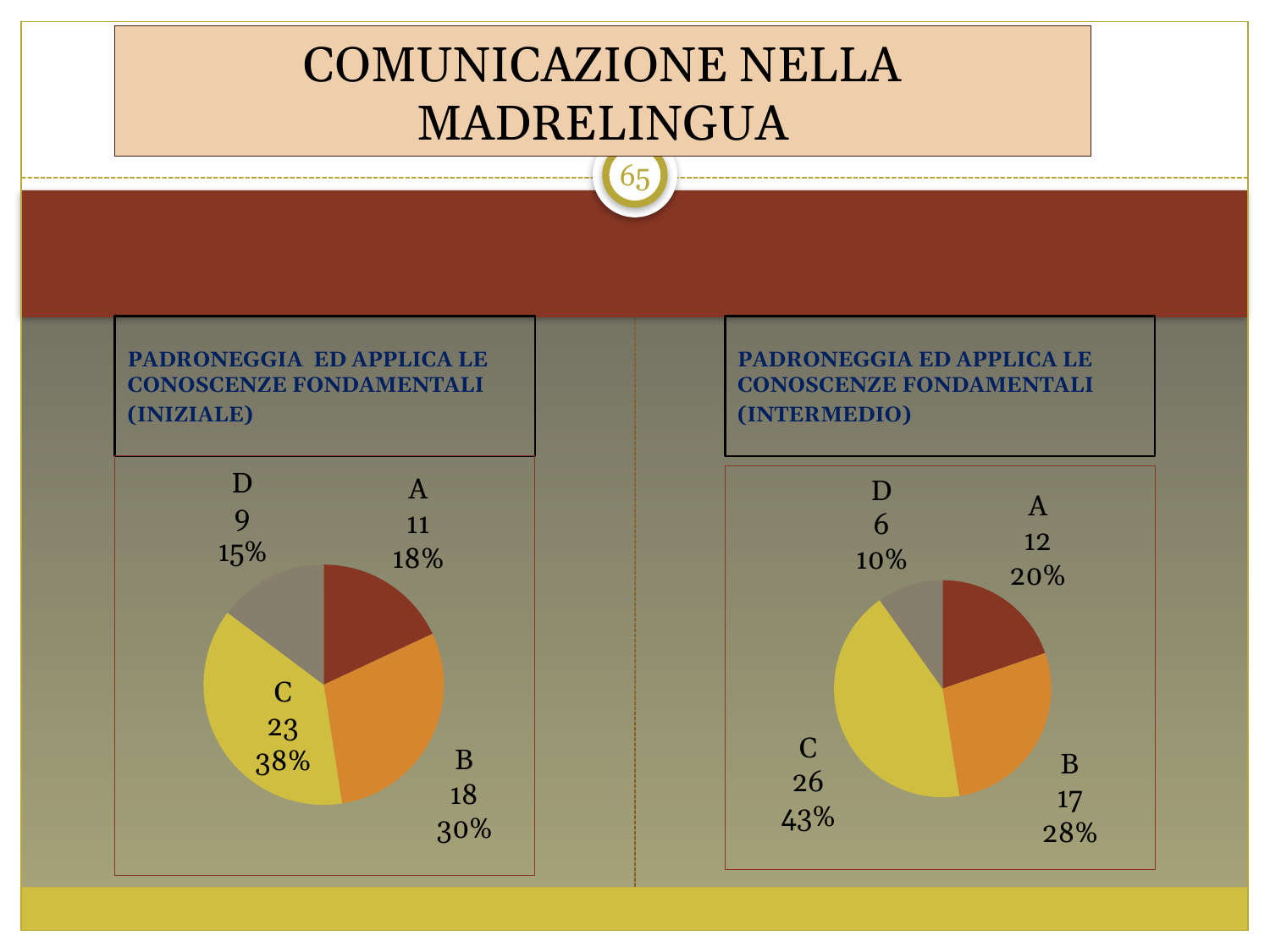

# COMUNICAZIONE NELLA MADRELINGUA
65
PADRONEGGIA  ED APPLICA LE CONOSCENZE FONDAMENTALI
(INIZIALE)
PADRONEGGIA ED APPLICA LE CONOSCENZE FONDAMENTALI
(INTERMEDIO)

### Chart

| Category | Vendite |
|---|---|
| A | 11.0 |
| B | 18.0 |
| C | 23.0 |
| D | 9.0 |

### Chart

| Category | Vendite |
|---|---|
| A | 12.0 |
| B | 17.0 |
| C | 26.0 |
| D | 6.0 |